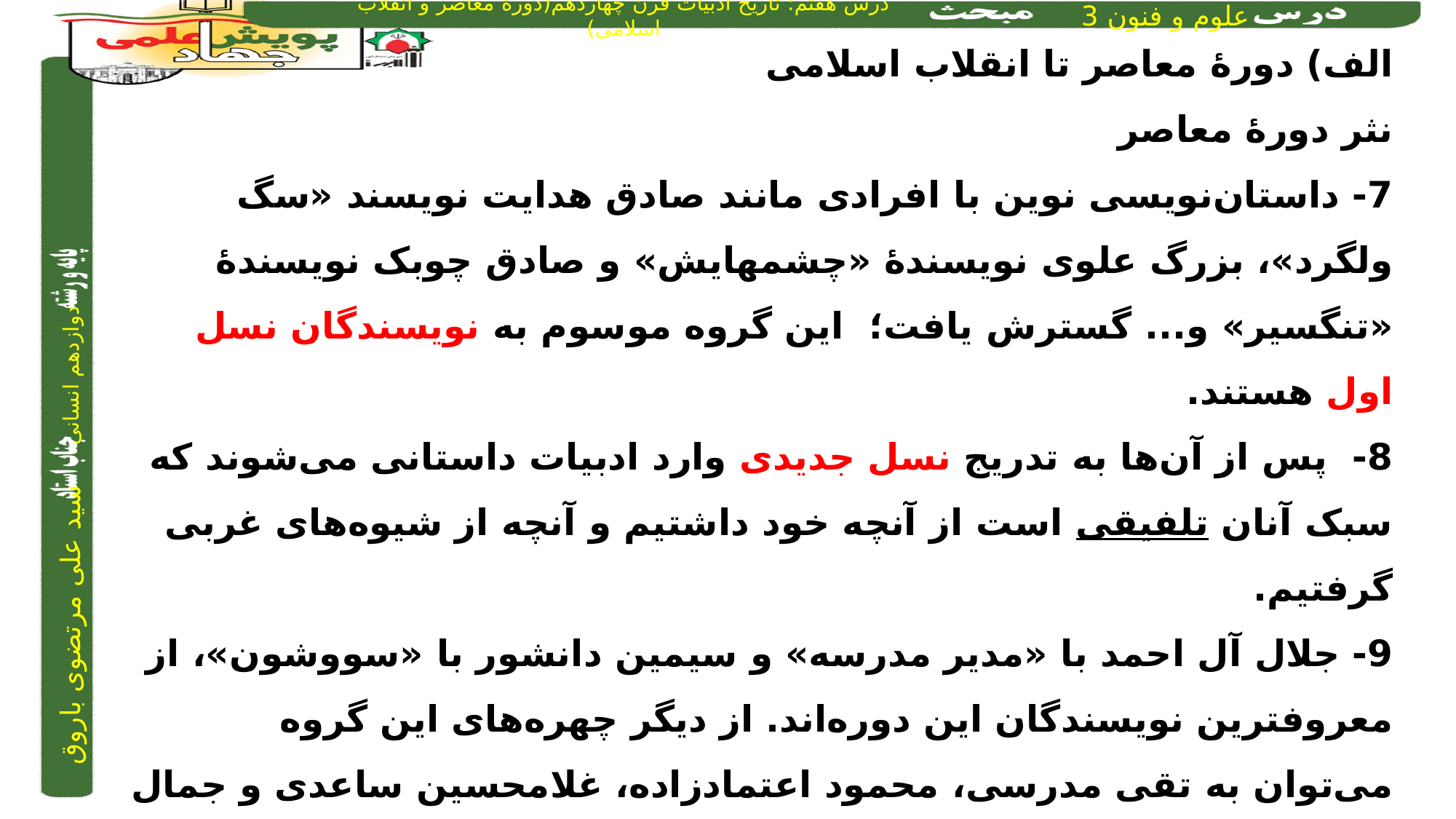

الف) دورۀ معاصر تا انقلاب اسلامی
نثر دورۀ معاصر
7- داستان‌نویسی نوین با افرادی مانند صادق هدایت نویسند «سگ ولگرد»، بزرگ علوی نویسندۀ «چشمهایش» و صادق چوبک نویسندۀ «تنگسیر» و... گسترش یافت؛  این گروه موسوم به نویسندگان نسل اول هستند.
8-  پس از آن‌ها به تدریج نسل جدیدی وارد ادبیات داستانی می‌شوند که سبک آنان تلفیقی است از آنچه خود داشتیم و آنچه از شیوه‌های غربی گرفتیم.
9- جلال آل احمد با «مدیر مدرسه» و سیمین دانشور با «سووشون»، از معروفترین نویسندگان این دوره‌اند. از دیگر چهره‌های این گروه می‌توان به تقی مدرسی، محمود اعتمادزاده، غلامحسین ساعدی و جمال میرصادقی اشاره کرد.